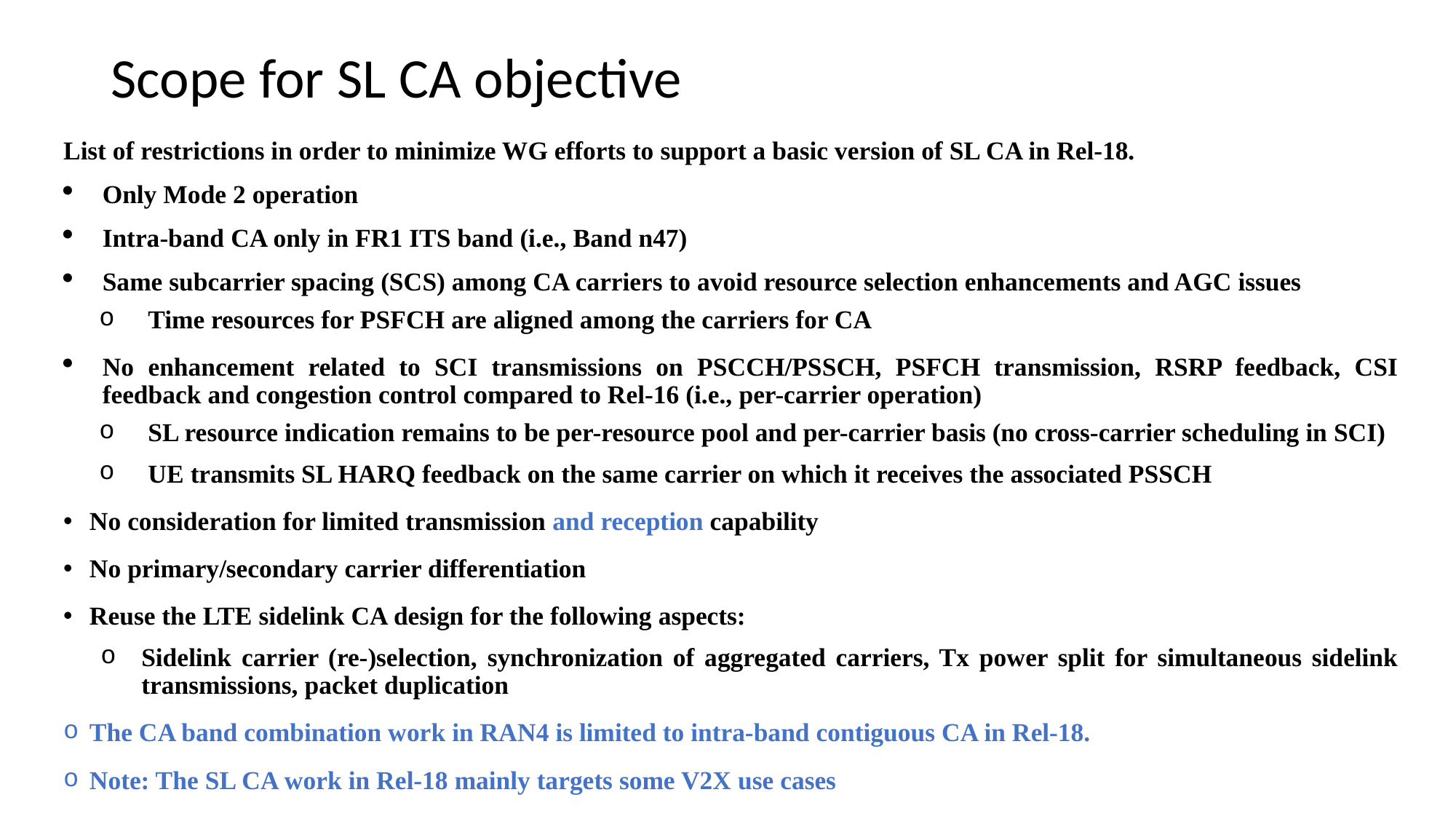

# Scope for SL CA objective
List of restrictions in order to minimize WG efforts to support a basic version of SL CA in Rel-18.
Only Mode 2 operation
Intra-band CA only in FR1 ITS band (i.e., Band n47)
Same subcarrier spacing (SCS) among CA carriers to avoid resource selection enhancements and AGC issues
Time resources for PSFCH are aligned among the carriers for CA
No enhancement related to SCI transmissions on PSCCH/PSSCH, PSFCH transmission, RSRP feedback, CSI feedback and congestion control compared to Rel-16 (i.e., per-carrier operation)
SL resource indication remains to be per-resource pool and per-carrier basis (no cross-carrier scheduling in SCI)
UE transmits SL HARQ feedback on the same carrier on which it receives the associated PSSCH
No consideration for limited transmission and reception capability
No primary/secondary carrier differentiation
Reuse the LTE sidelink CA design for the following aspects:
Sidelink carrier (re-)selection, synchronization of aggregated carriers, Tx power split for simultaneous sidelink transmissions, packet duplication
The CA band combination work in RAN4 is limited to intra-band contiguous CA in Rel-18.
Note: The SL CA work in Rel-18 mainly targets some V2X use cases